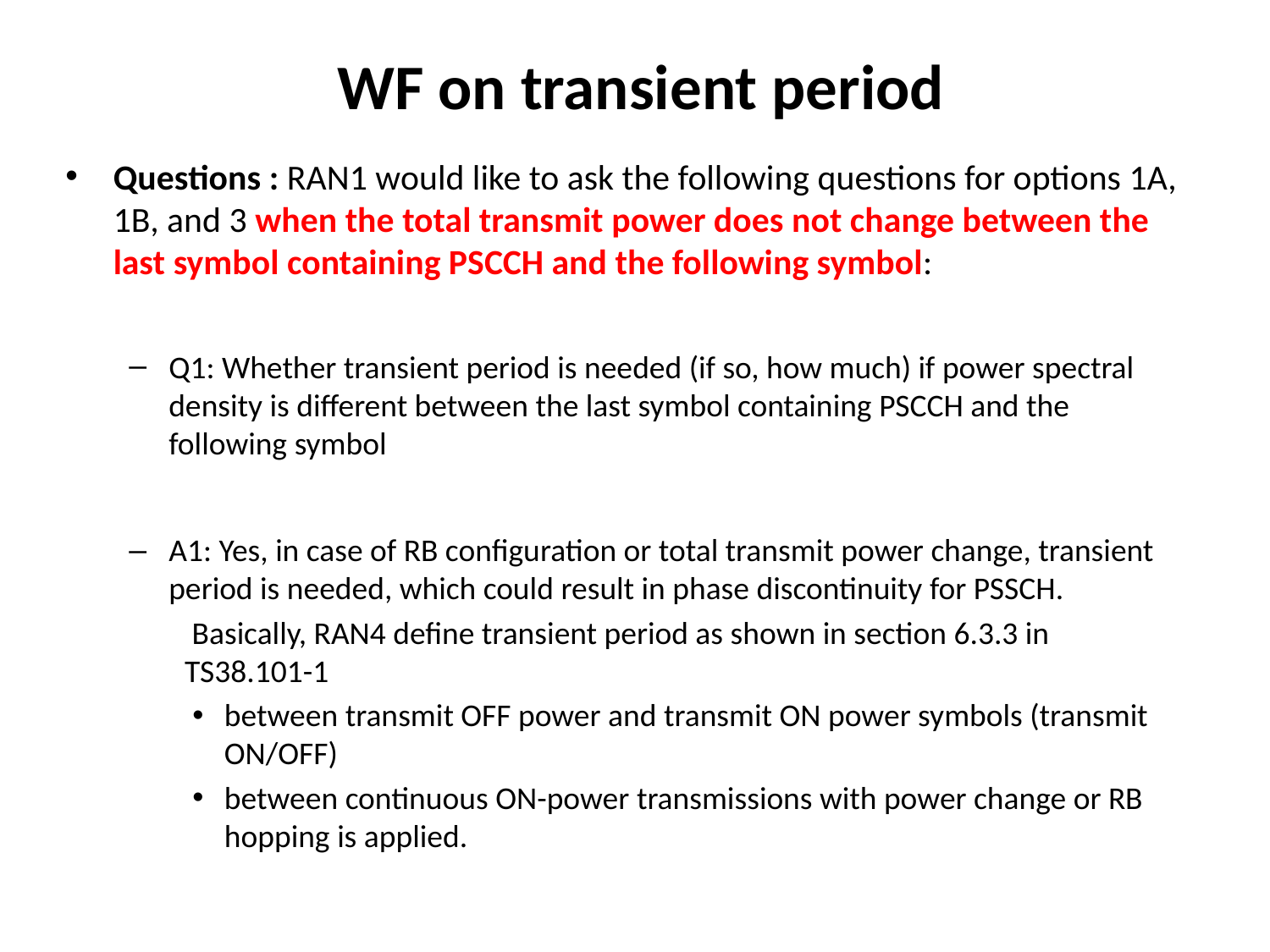

# WF on transient period
Questions : RAN1 would like to ask the following questions for options 1A, 1B, and 3 when the total transmit power does not change between the last symbol containing PSCCH and the following symbol:

Q1: Whether transient period is needed (if so, how much) if power spectral density is different between the last symbol containing PSCCH and the following symbol

A1: Yes, in case of RB configuration or total transmit power change, transient period is needed, which could result in phase discontinuity for PSSCH.
 Basically, RAN4 define transient period as shown in section 6.3.3 in TS38.101-1
between transmit OFF power and transmit ON power symbols (transmit ON/OFF)
between continuous ON-power transmissions with power change or RB hopping is applied.